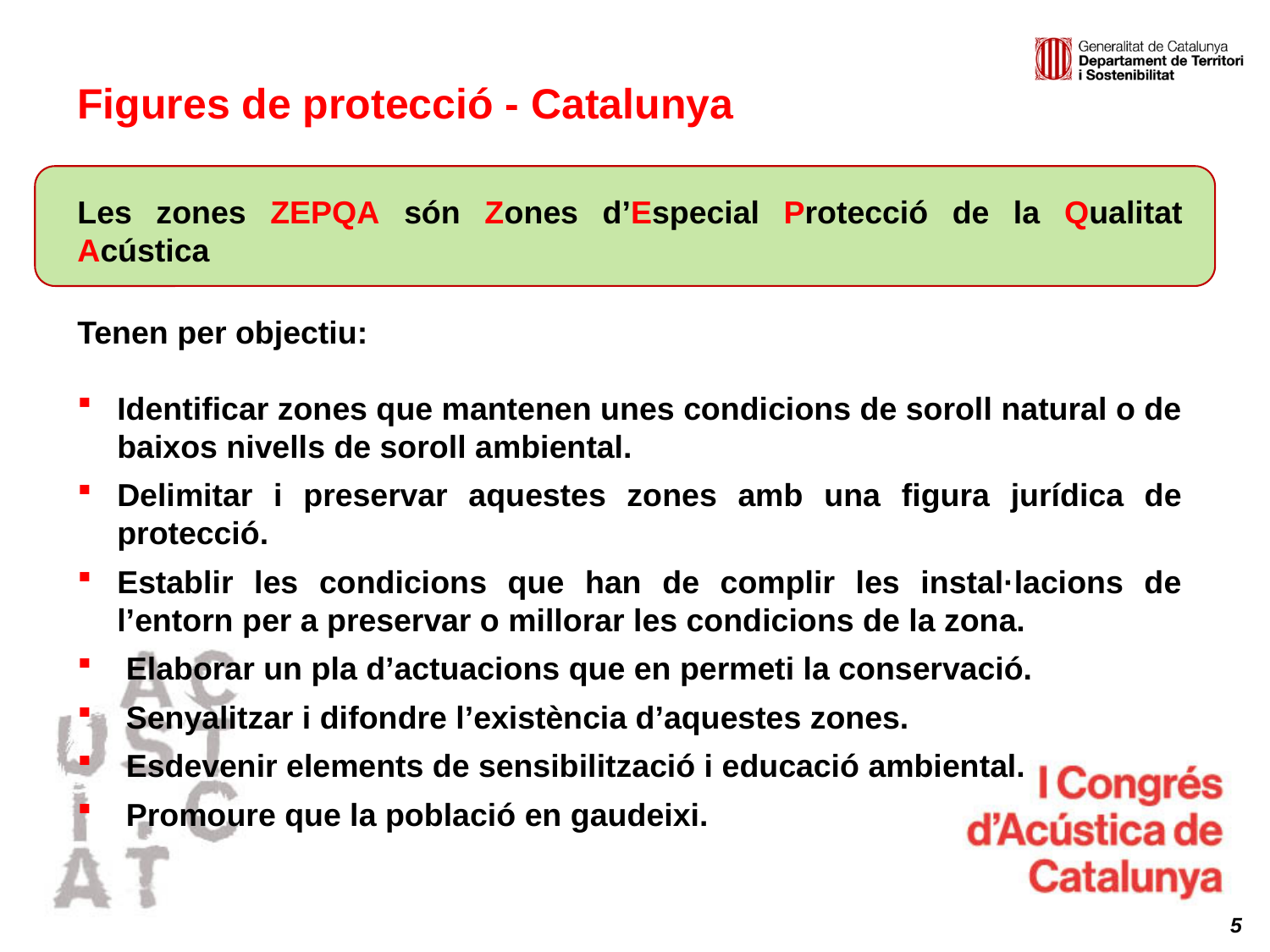

Figures de protecció - Catalunya

Les zones ZEPQA són Zones d’Especial Protecció de la Qualitat Acústica

Tenen per objectiu:

Identificar zones que mantenen unes condicions de soroll natural o de baixos nivells de soroll ambiental.
Delimitar i preservar aquestes zones amb una figura jurídica de protecció.
Establir les condicions que han de complir les instal·lacions de l’entorn per a preservar o millorar les condicions de la zona.
 Elaborar un pla d’actuacions que en permeti la conservació.
 Senyalitzar i difondre l’existència d’aquestes zones.
 Esdevenir elements de sensibilització i educació ambiental.
 Promoure que la població en gaudeixi.
5